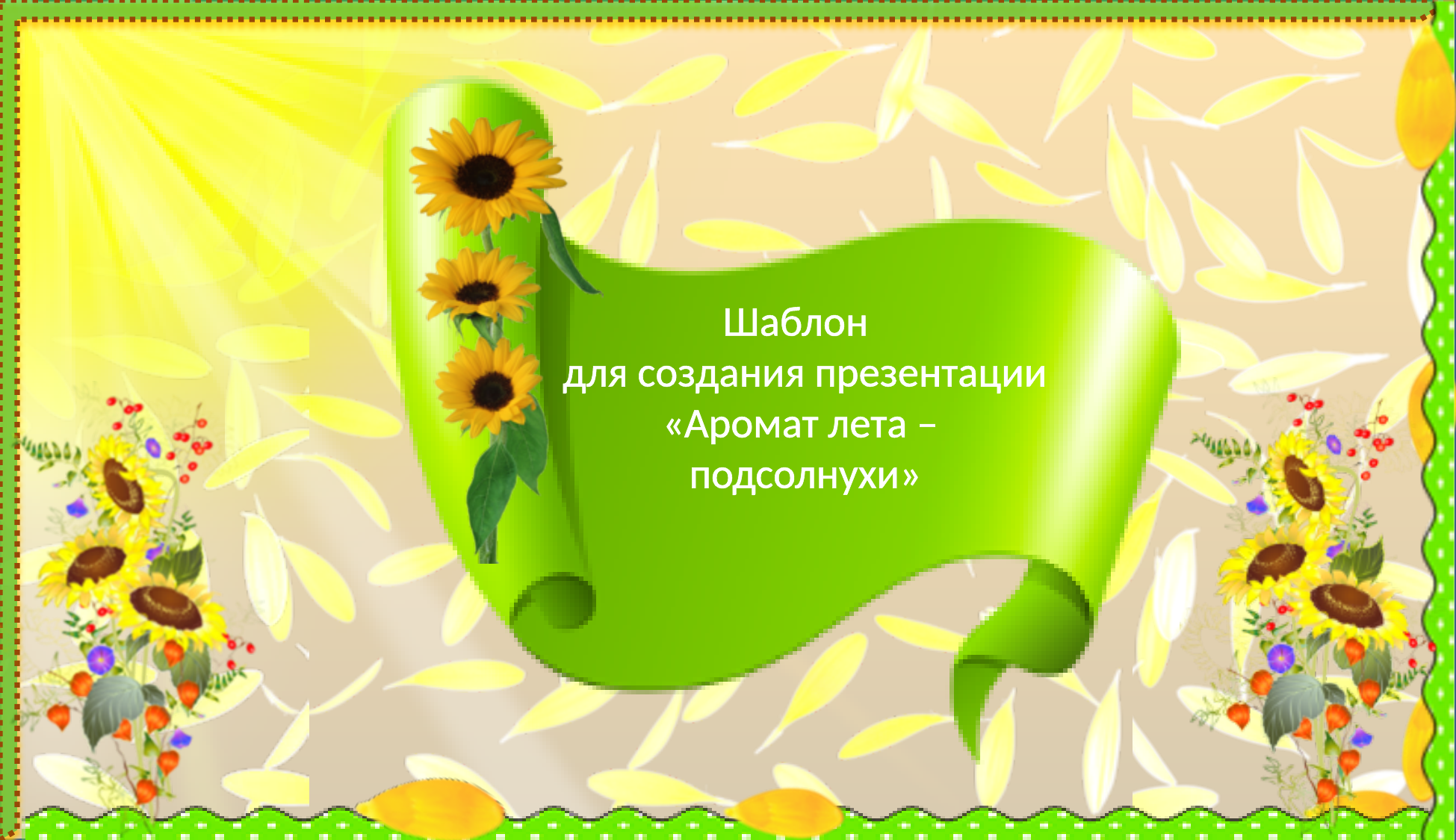

Шаблон
для создания презентации
«Аромат лета –
подсолнухи»